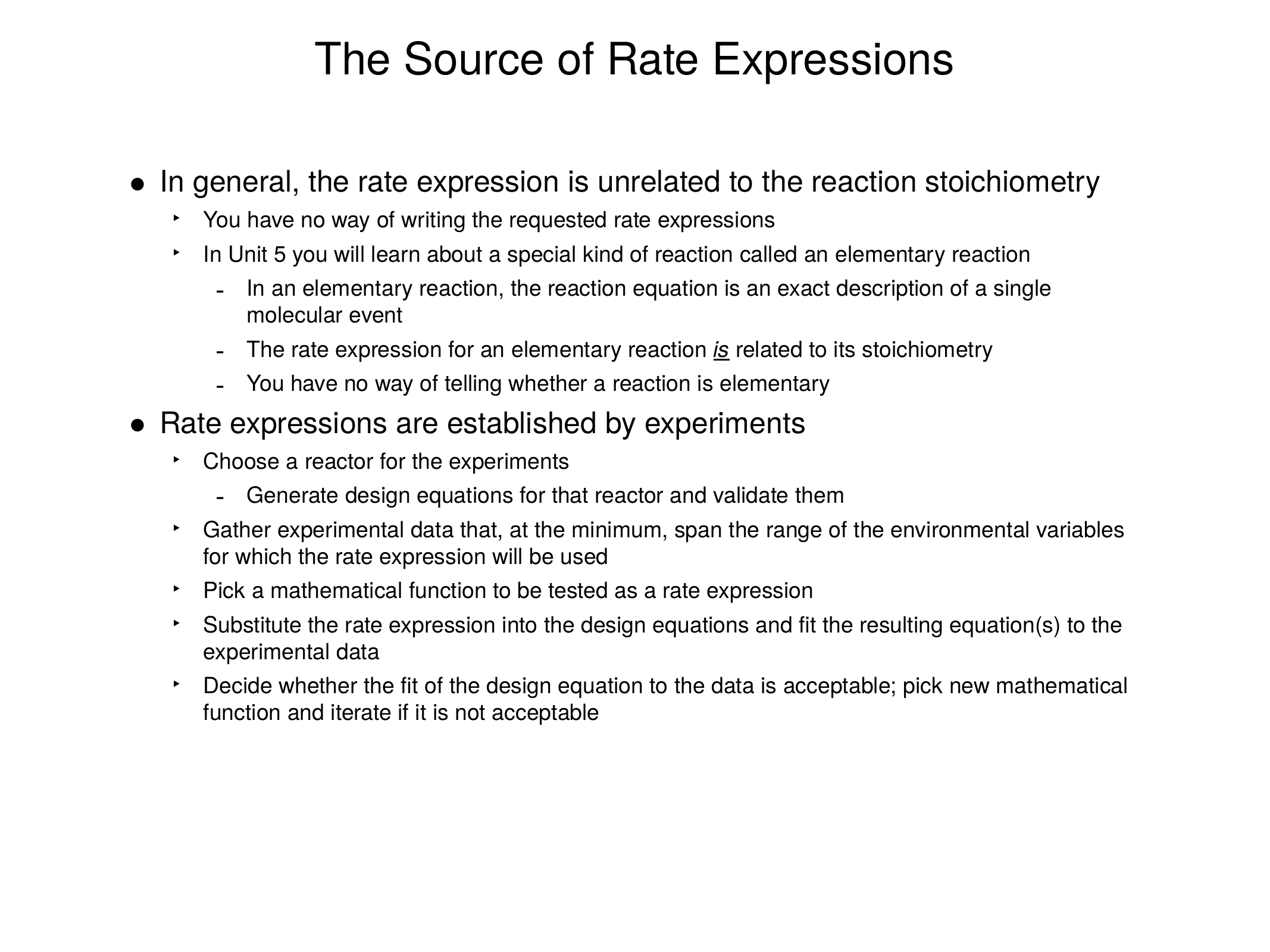

# The Source of Rate Expressions
In general, the rate expression is unrelated to the reaction stoichiometry
You have no way of writing the requested rate expressions
In Unit 5 you will learn about a special kind of reaction called an elementary reaction
In an elementary reaction, the reaction equation is an exact description of a single molecular event
The rate expression for an elementary reaction is related to its stoichiometry
You have no way of telling whether a reaction is elementary
Rate expressions are established by experiments
Choose a reactor for the experiments
Generate design equations for that reactor and validate them
Gather experimental data that, at the minimum, span the range of the environmental variables for which the rate expression will be used
Pick a mathematical function to be tested as a rate expression
Substitute the rate expression into the design equations and fit the resulting equation(s) to the experimental data
Decide whether the fit of the design equation to the data is acceptable; pick new mathematical function and iterate if it is not acceptable